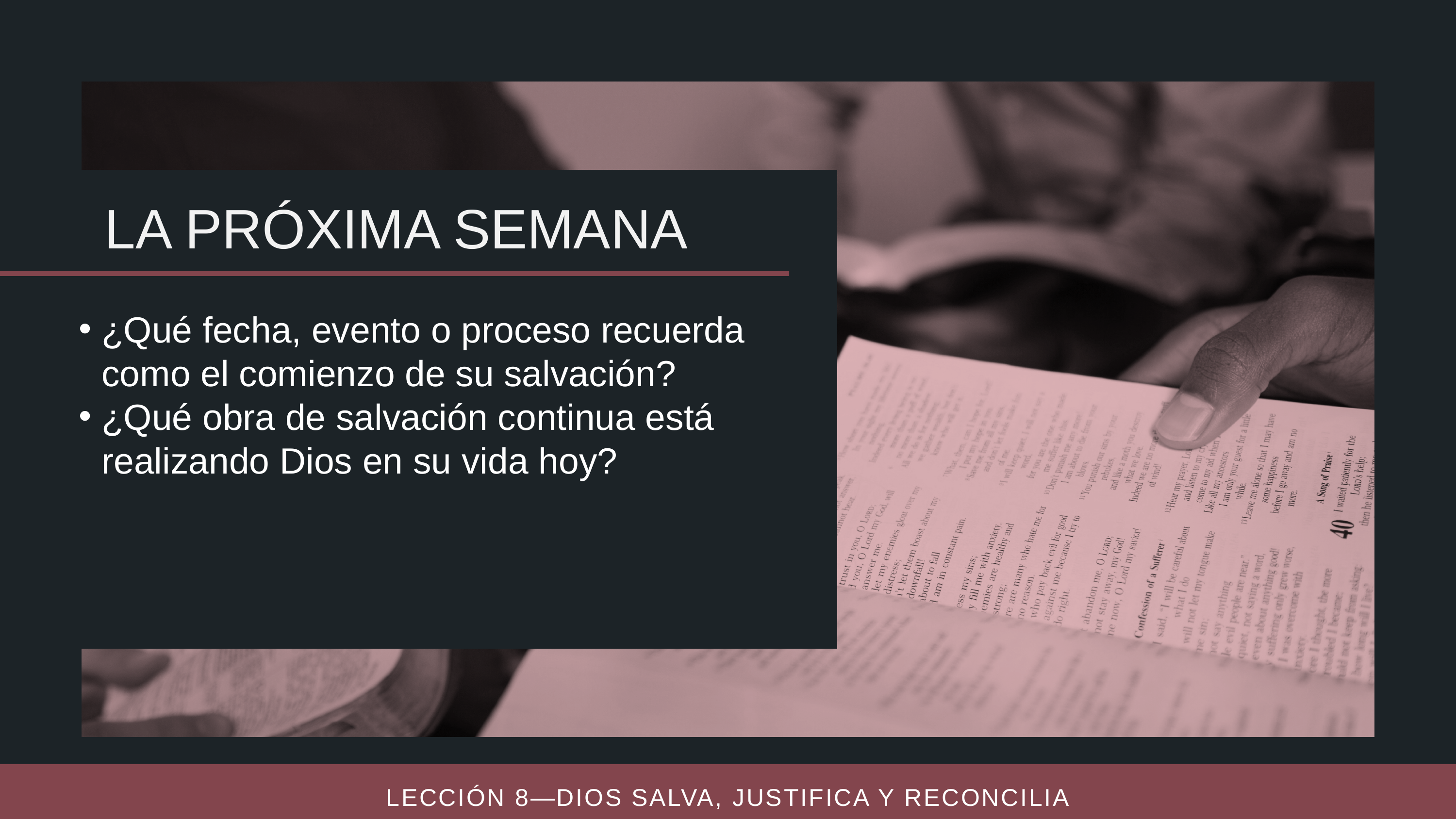

¿Qué fecha, evento o proceso recuerda como el comienzo de su salvación?
¿Qué obra de salvación continua está realizando Dios en su vida hoy?